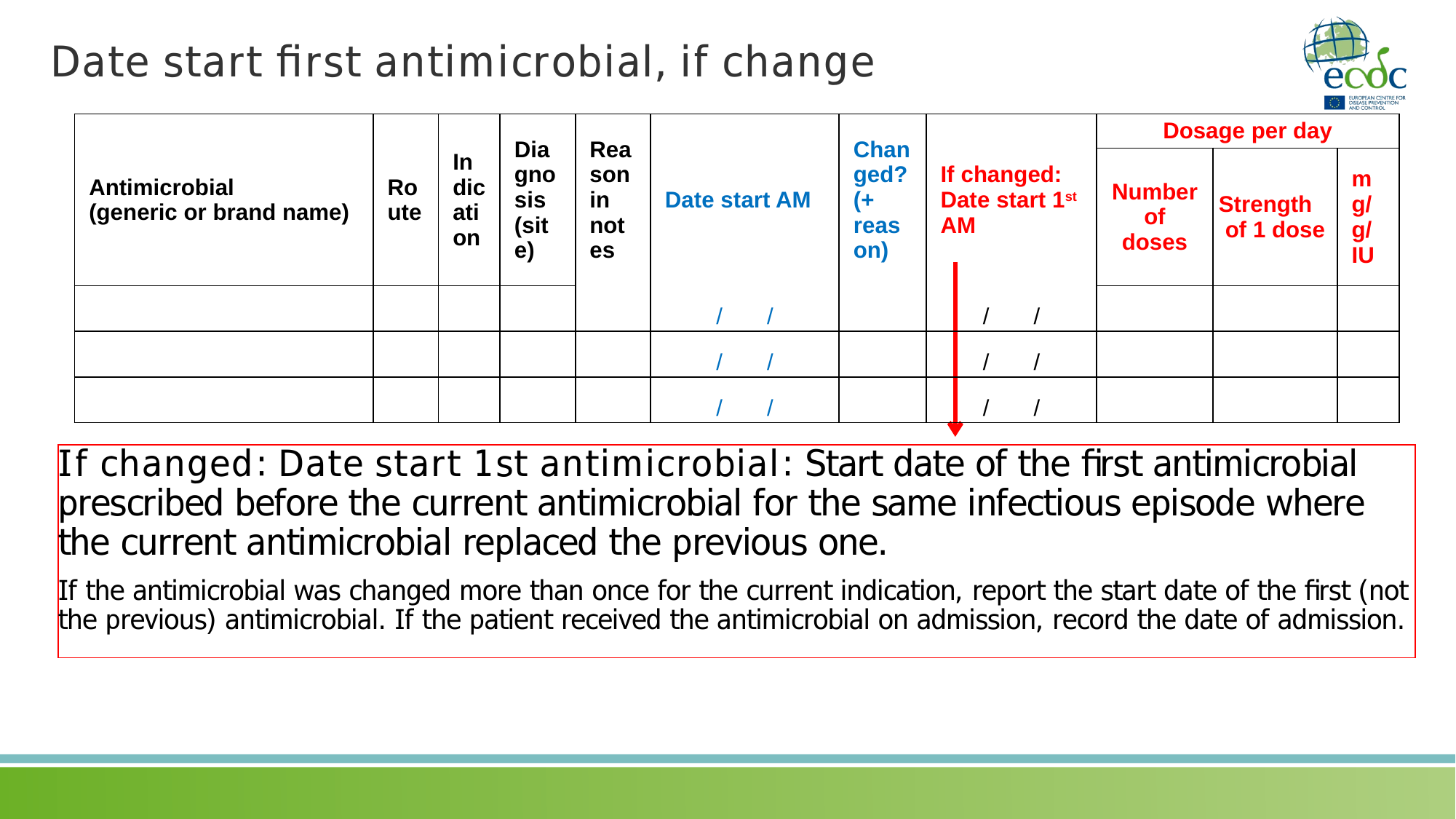

Date start first antimicrobial, if change
| Antimicrobial (generic or brand name) | Route | Indication | Diagnosis (site) | Reason in notes | Date start AM | Changed? (+ reason) | If changed: Date start 1st AM | Dosage per day |  |  |
| --- | --- | --- | --- | --- | --- | --- | --- | --- | --- | --- |
|  |  |  |  |  |  |  |  | Number of doses | Strength of 1 dose | mg/g/IU |
|  |  |  |  |  | / / |  | / / |  |  |  |
|  |  |  |  |  | / / |  | / / |  |  |  |
|  |  |  |  |  | / / |  | / / |  |  |  |
If changed: Date start 1st antimicrobial: Start date of the first antimicrobial prescribed before the current antimicrobial for the same infectious episode where the current antimicrobial replaced the previous one.
If the antimicrobial was changed more than once for the current indication, report the start date of the first (not the previous) antimicrobial. If the patient received the antimicrobial on admission, record the date of admission.